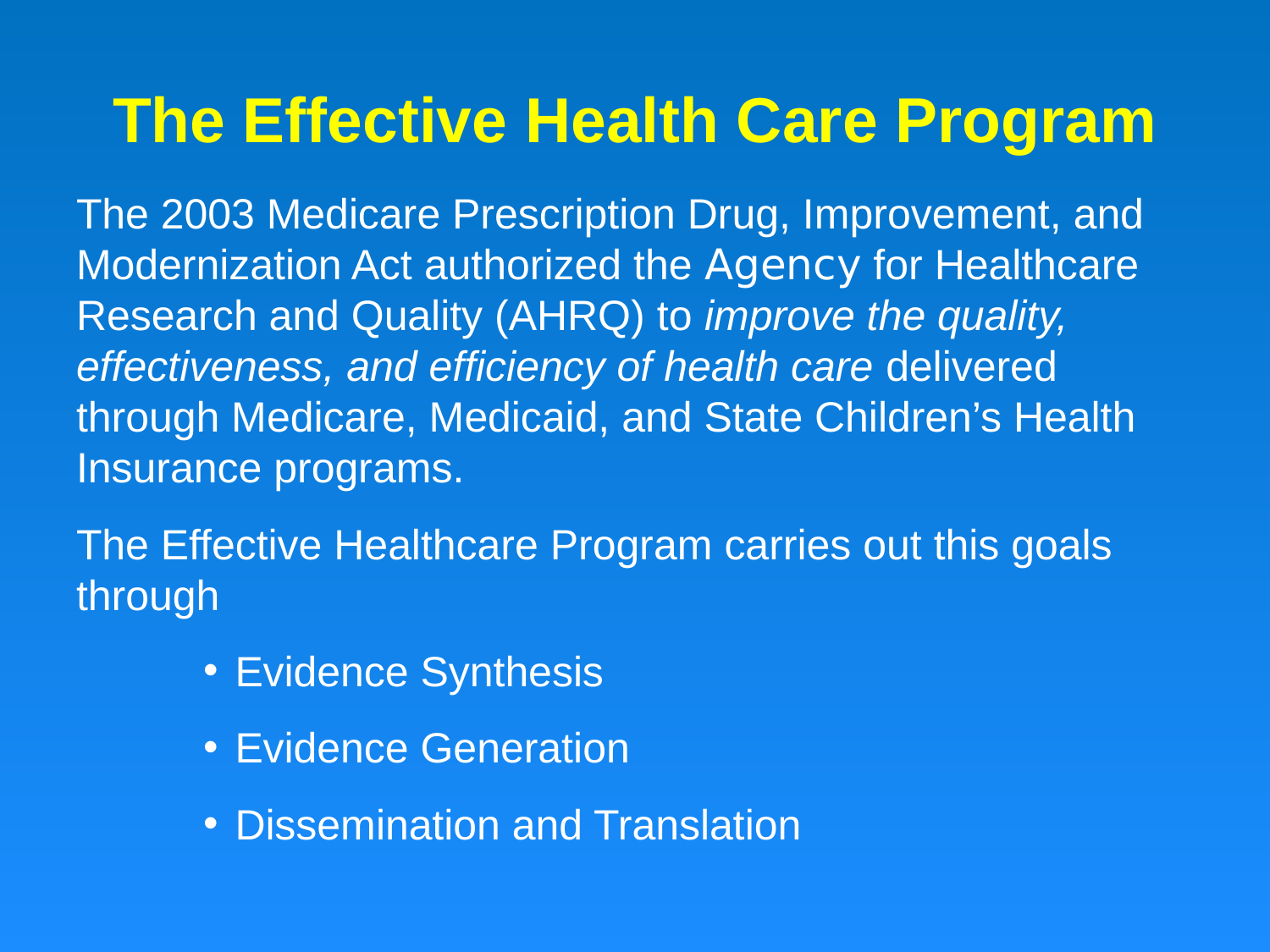

# The Effective Health Care Program
The 2003 Medicare Prescription Drug, Improvement, and Modernization Act authorized the Agency for Healthcare Research and Quality (AHRQ) to improve the quality, effectiveness, and efficiency of health care delivered through Medicare, Medicaid, and State Children’s Health Insurance programs.
The Effective Healthcare Program carries out this goals through
Evidence Synthesis
Evidence Generation
Dissemination and Translation